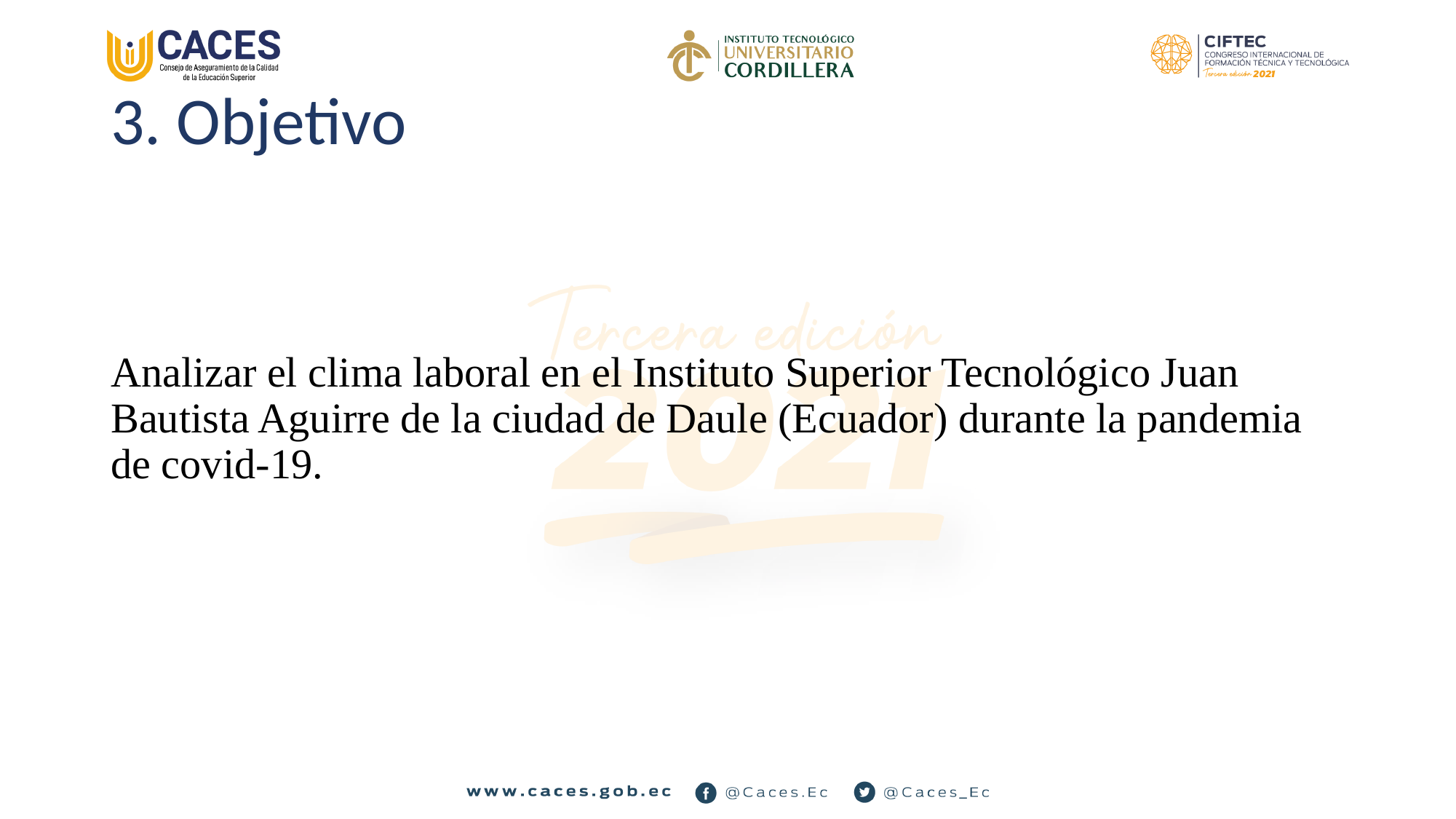

# 3. Objetivo

Analizar el clima laboral en el Instituto Superior Tecnológico Juan Bautista Aguirre de la ciudad de Daule (Ecuador) durante la pandemia de covid-19.